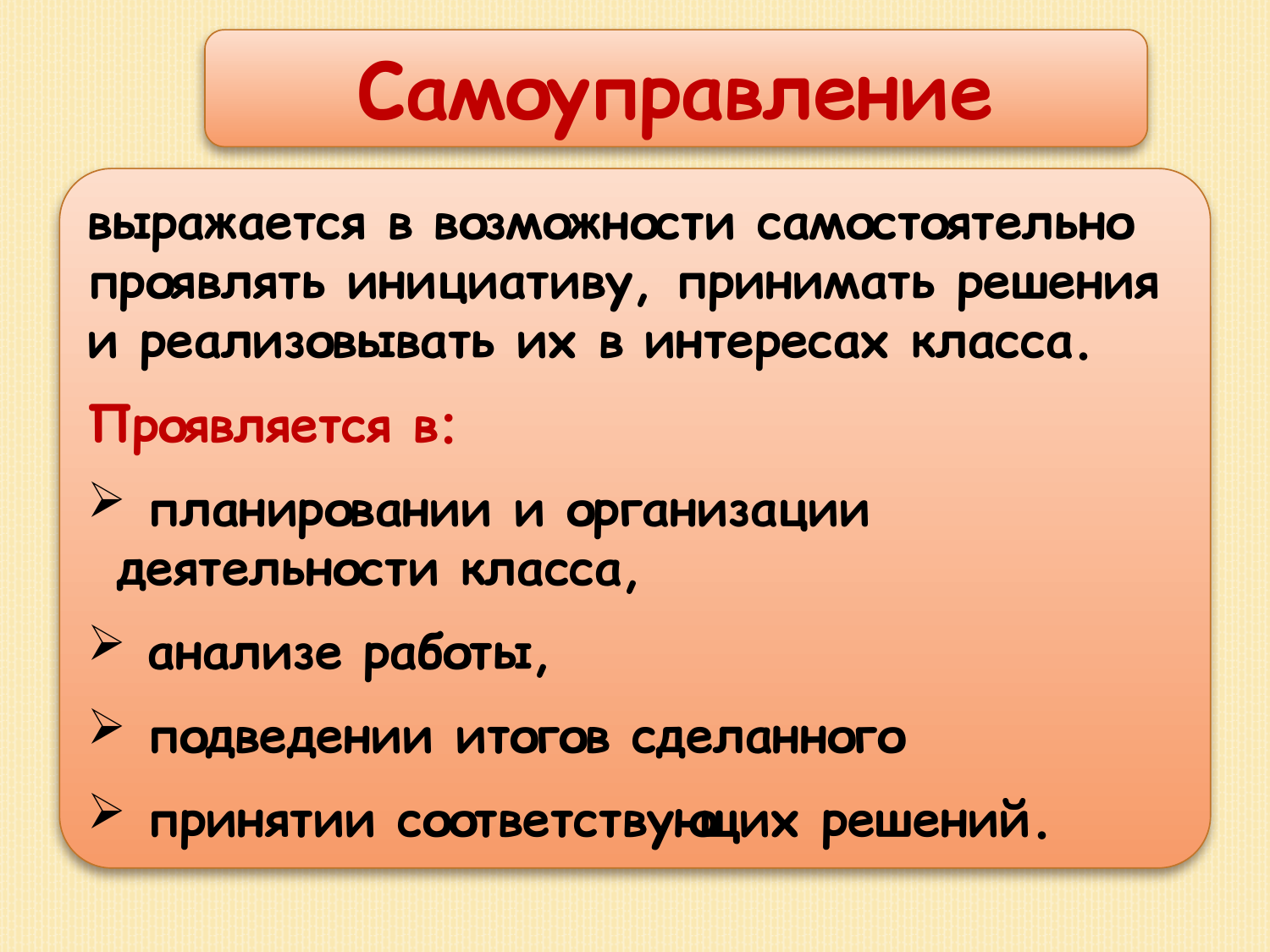

Самоуправление
выражается в возможности самостоятельно проявлять инициативу, принимать решения и реализовывать их в интересах класса.
Проявляется в:
 планировании и организации деятельности класса,
 анализе работы,
 подведении итогов сделанного
 принятии соответствующих решений.